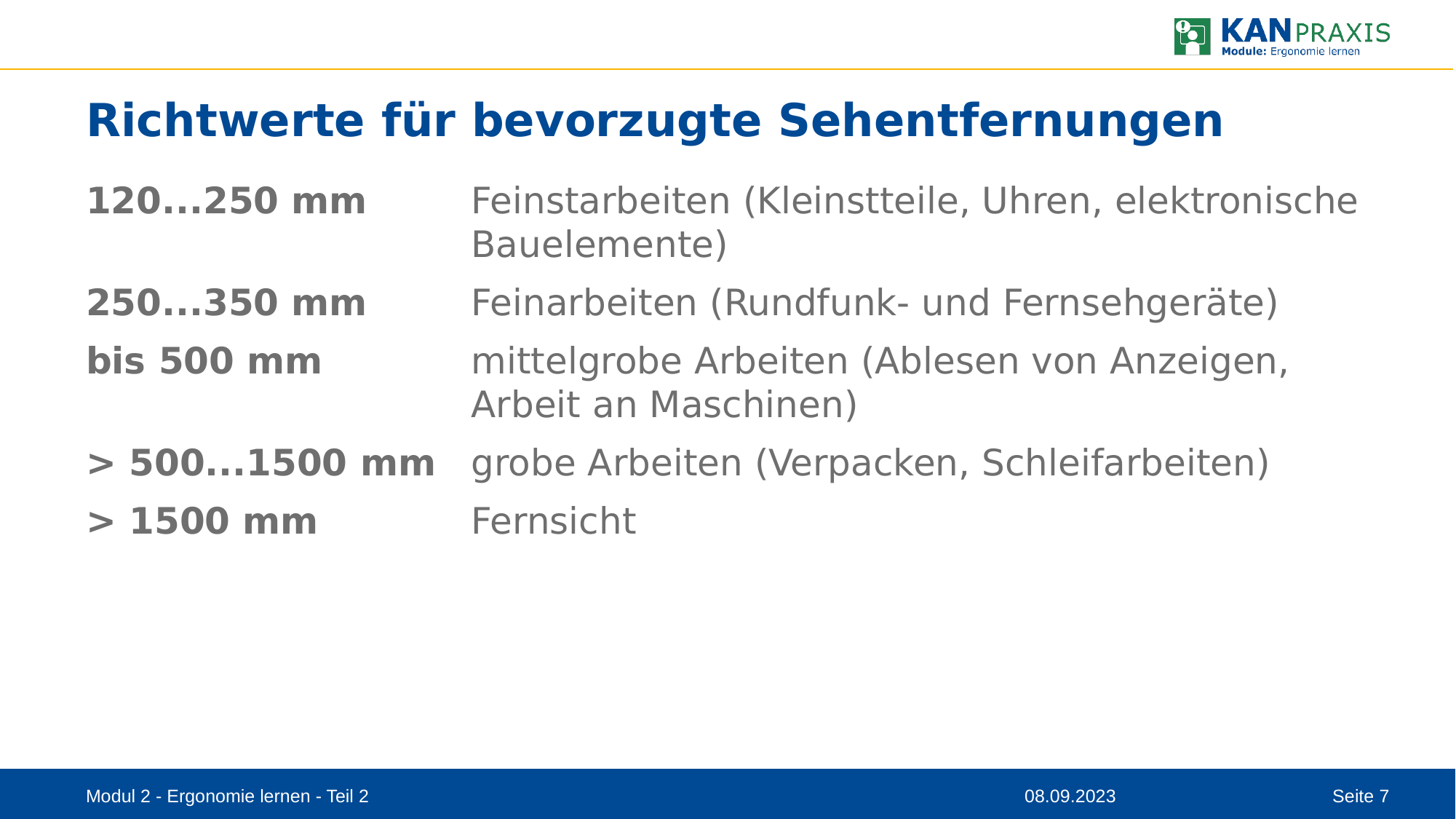

# Richtwerte für bevorzugte Sehentfernungen
120...250 mm	Feinstarbeiten (Kleinstteile, Uhren, elektronische Bauelemente)
250...350 mm	Feinarbeiten (Rundfunk- und Fernsehgeräte)
bis 500 mm	mittelgrobe Arbeiten (Ablesen von Anzeigen, Arbeit an Maschinen)
> 500...1500 mm 	grobe Arbeiten (Verpacken, Schleifarbeiten)
> 1500 mm 	Fernsicht

Modul 2 - Ergonomie lernen - Teil 2
08.09.2023
Seite 7